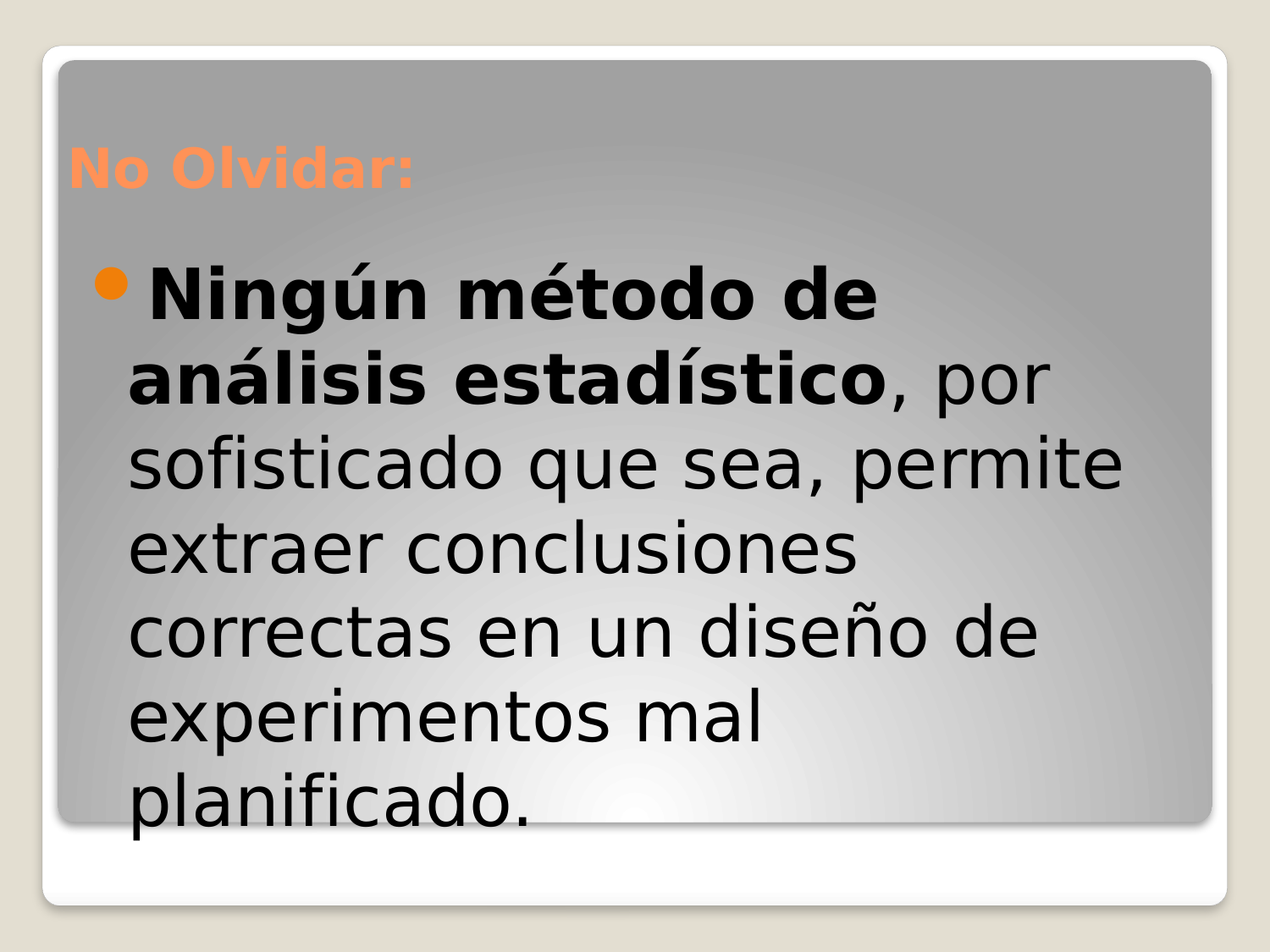

# No Olvidar:
Ningún método de análisis estadístico, por sofisticado que sea, permite extraer conclusiones correctas en un diseño de experimentos mal planificado.